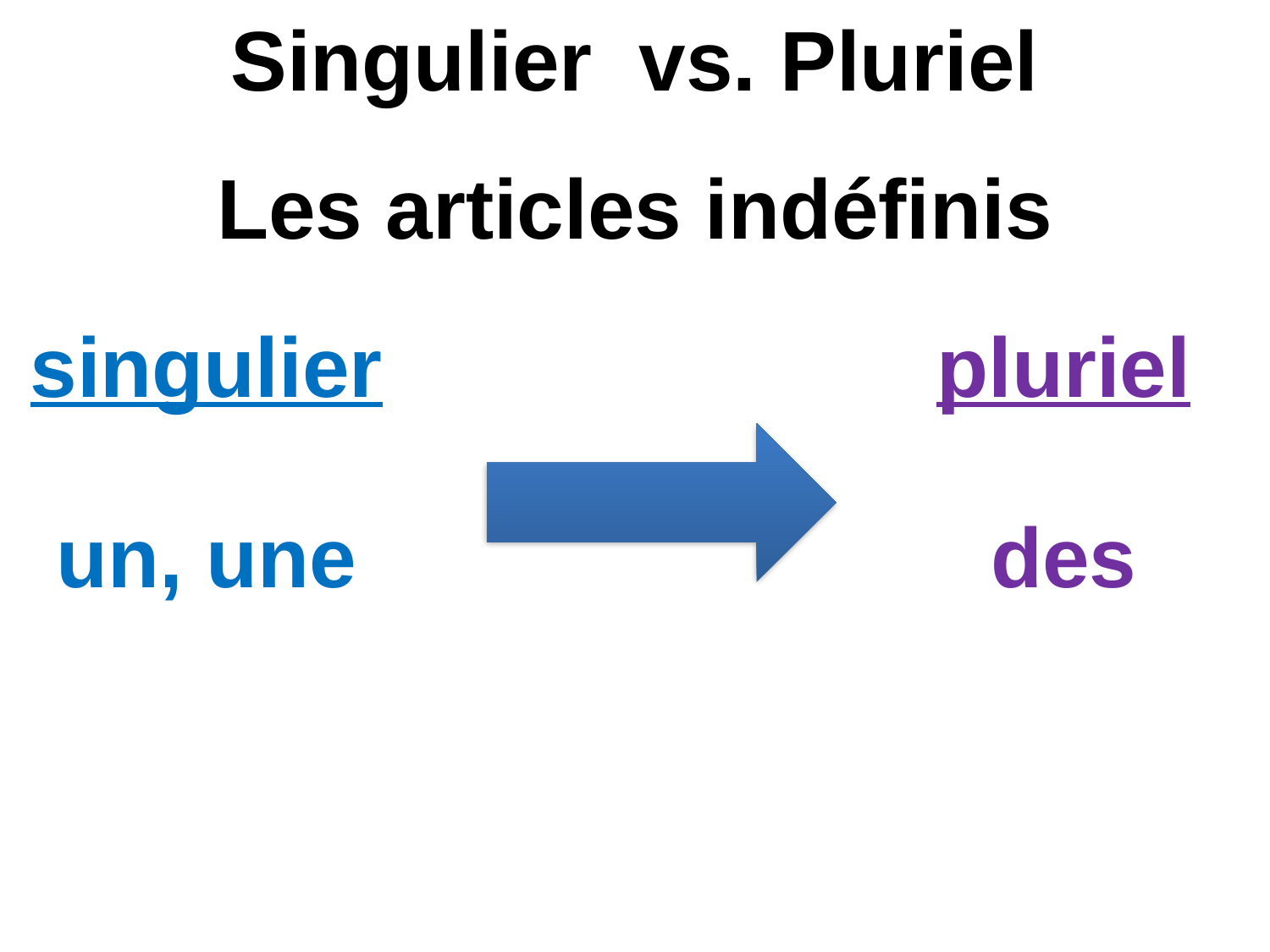

Singulier  vs. Pluriel
Les articles indéfinis
singulier
pluriel

un, une
des